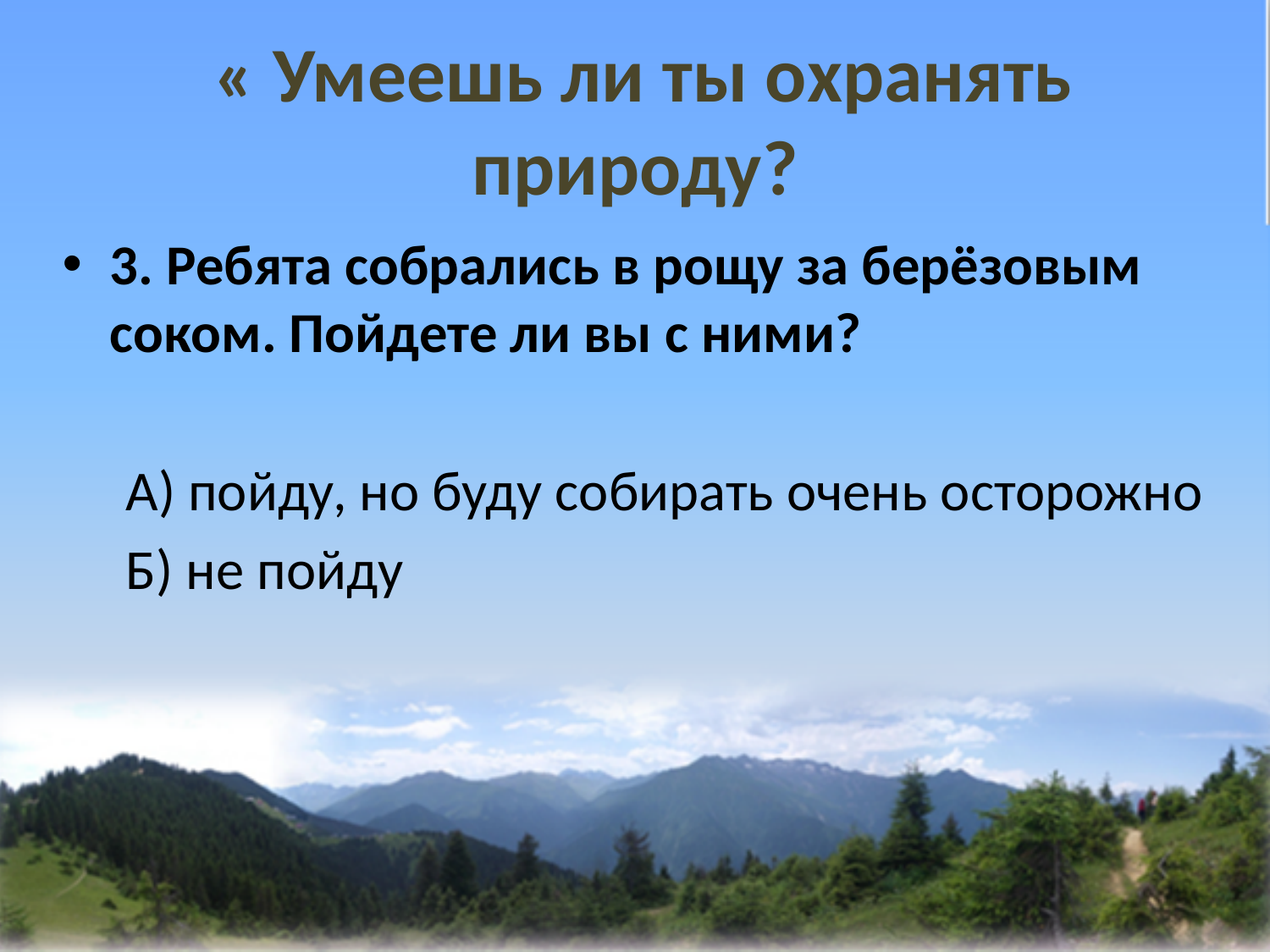

# « Умеешь ли ты охранять природу?
3. Ребята собрались в рощу за берёзовым соком. Пойдете ли вы с ними?

     А) пойду, но буду собирать очень осторожно
     Б) не пойду